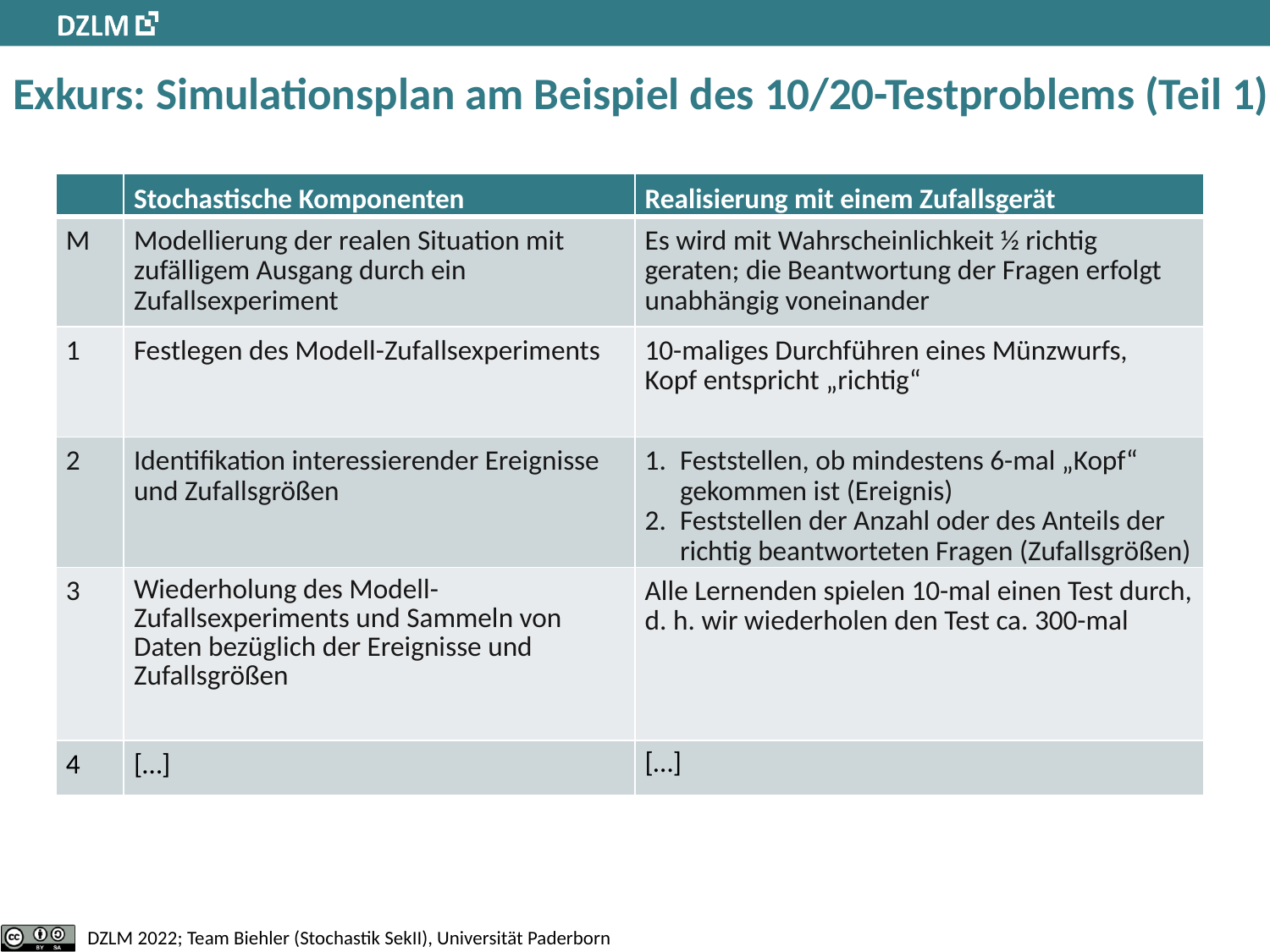

# Exkurs: Simulationsplan am Beispiel des 10/20-Testproblems (Teil 1)

|  | Stochastische Komponenten | Realisierung mit einem Zufallsgerät |
| --- | --- | --- |
| M | Modellierung der realen Situation mit zufälligem Ausgang durch ein Zufallsexperiment | Es wird mit Wahrscheinlichkeit ½ richtig geraten; die Beantwortung der Fragen erfolgt unabhängig voneinander |
| 1 | Festlegen des Modell-Zufallsexperiments | 10-maliges Durchführen eines Münzwurfs, Kopf entspricht „richtig“ |
| 2 | Identifikation interessierender Ereignisse und Zufallsgrößen | Feststellen, ob mindestens 6-mal „Kopf“ gekommen ist (Ereignis) Feststellen der Anzahl oder des Anteils der richtig beantworteten Fragen (Zufallsgrößen) |
| 3 | Wiederholung des Modell-Zufallsexperiments und Sammeln von Daten bezüglich der Ereignisse und Zufallsgrößen | Alle Lernenden spielen 10-mal einen Test durch, d. h. wir wiederholen den Test ca. 300-mal |
| 4 | […] | […] |